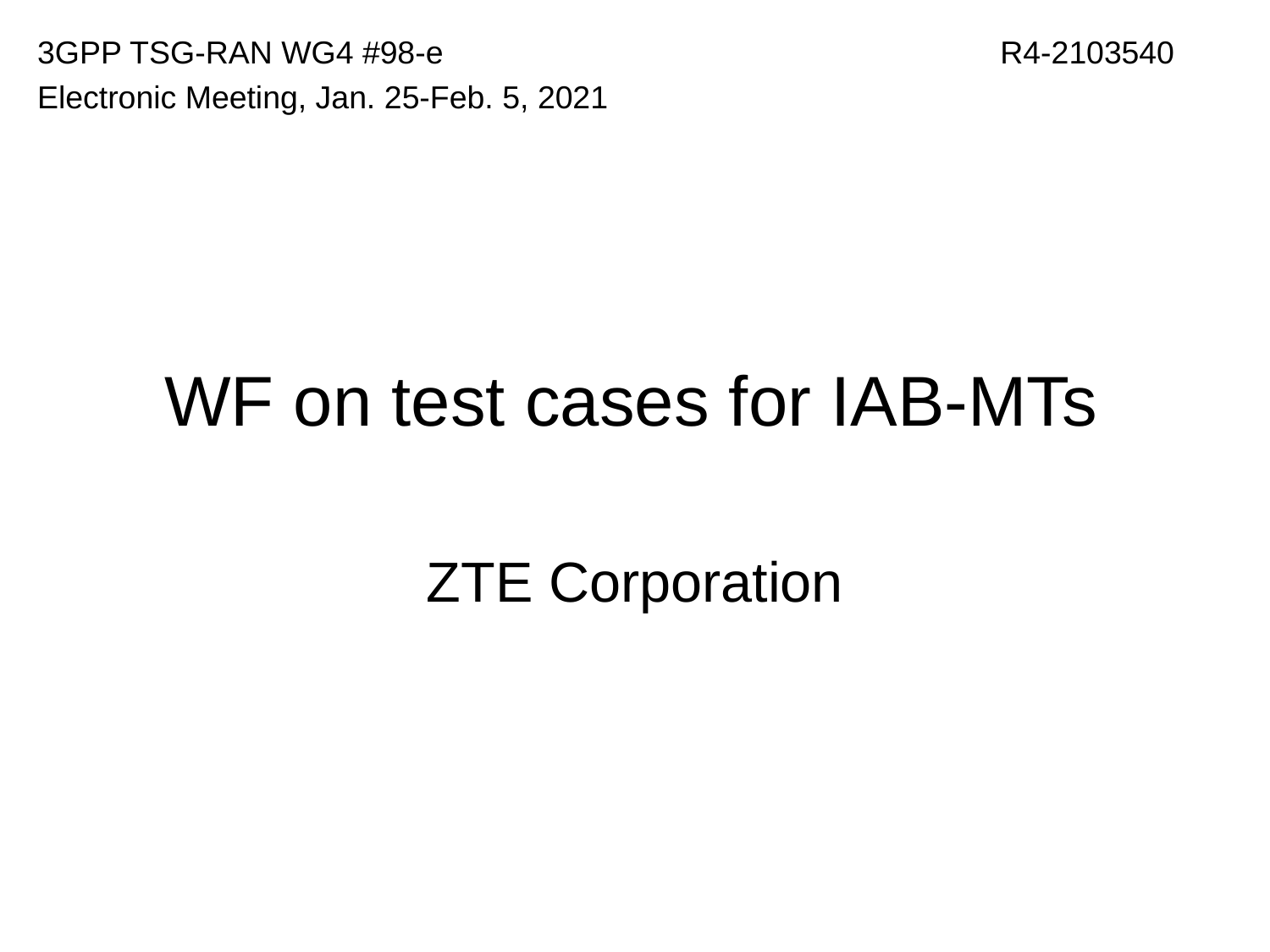

R4-2103540
3GPP TSG-RAN WG4 #98-e
Electronic Meeting, Jan. 25-Feb. 5, 2021
# WF on test cases for IAB-MTs
ZTE Corporation